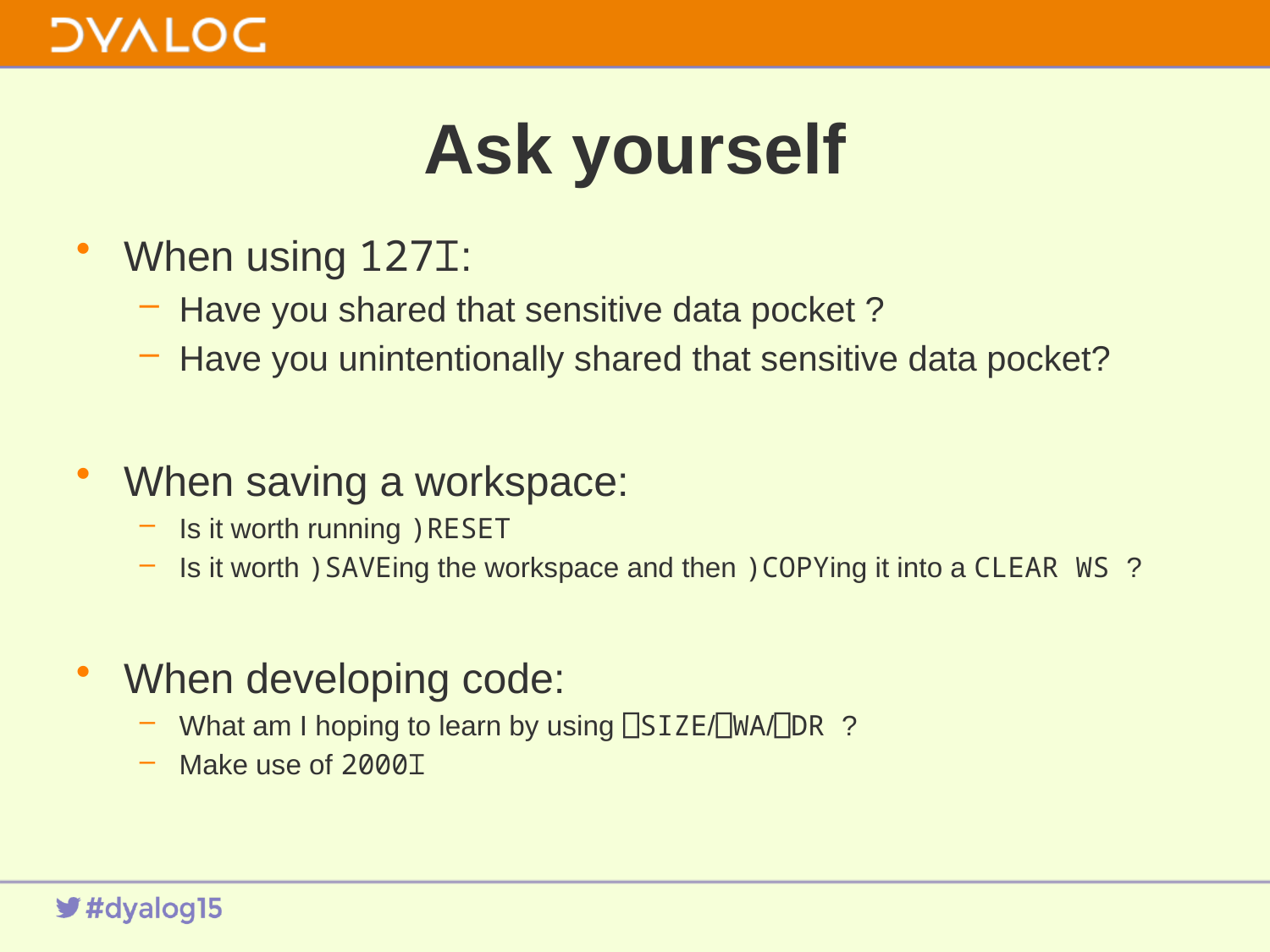

# Ask yourself
When using 127⌶:
Have you shared that sensitive data pocket ?
Have you unintentionally shared that sensitive data pocket?

When saving a workspace:
Is it worth running )RESET
Is it worth )SAVEing the workspace and then )COPYing it into a CLEAR WS ?

When developing code:
What am I hoping to learn by using ⎕SIZE/⎕WA/⎕DR ?
Make use of 2000⌶